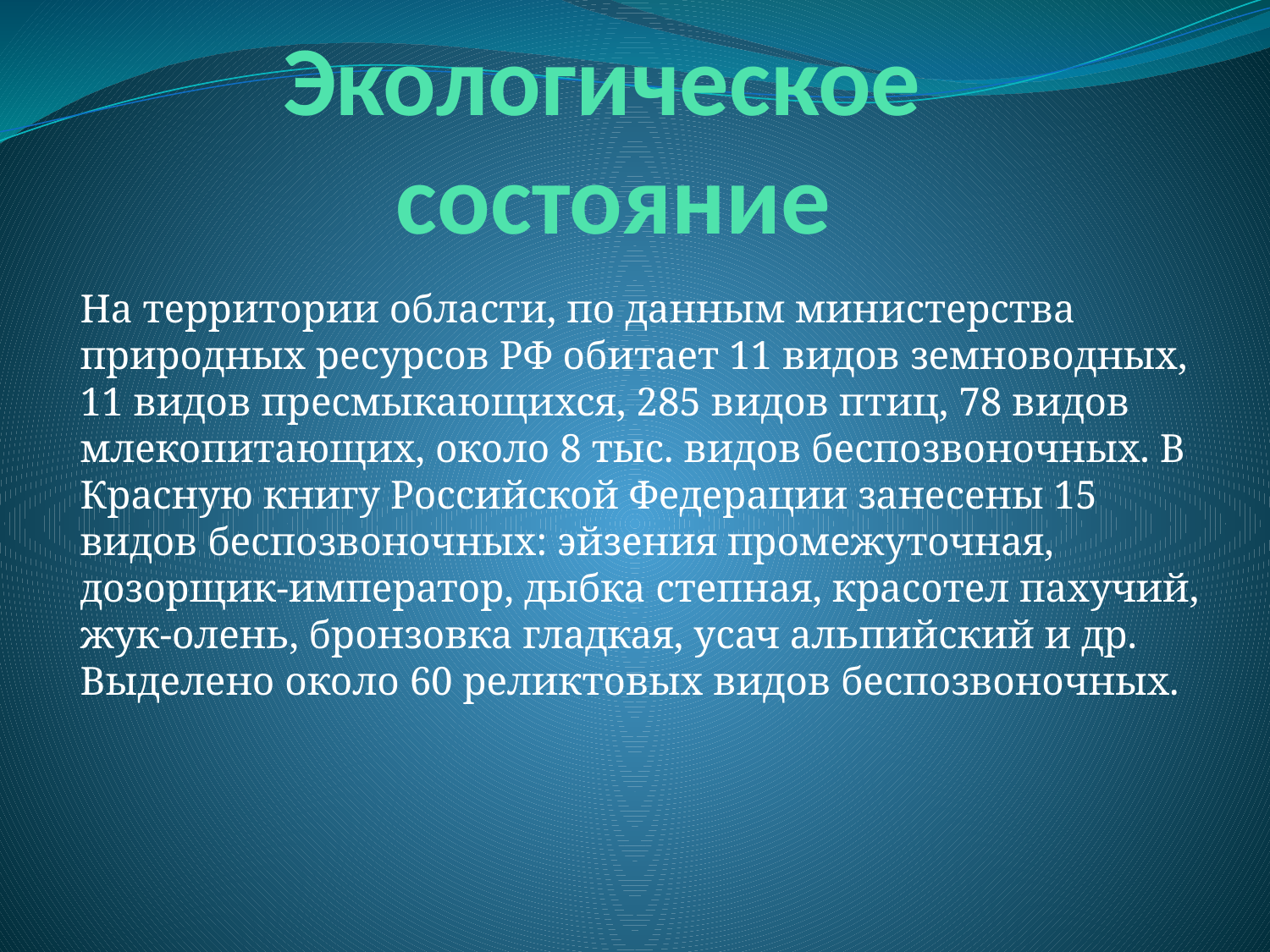

# Экологическое  состояние
На территории области, по данным министерства природных ресурсов РФ обитает 11 видов земноводных, 11 видов пресмыкающихся, 285 видов птиц, 78 видов млекопитающих, около 8 тыс. видов беспозвоночных. В Красную книгу Российской Федерации занесены 15 видов беспозвоночных: эйзения промежуточная, дозорщик-император, дыбка степная, красотел пахучий, жук-олень, бронзовка гладкая, усач альпийский и др. Выделено около 60 реликтовых видов беспозвоночных.